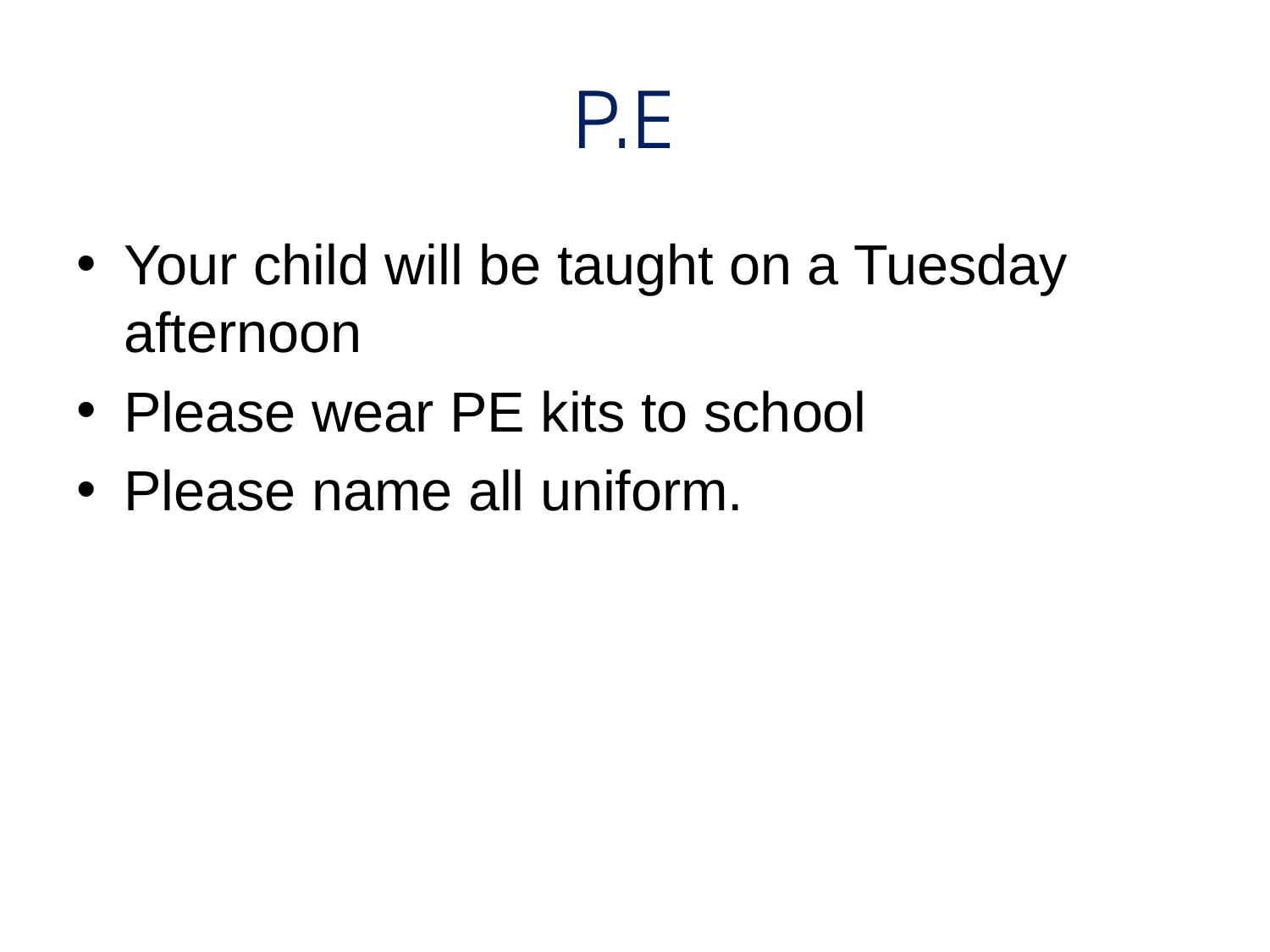

# P.E
Your child will be taught on a Tuesday afternoon
Please wear PE kits to school
Please name all uniform.